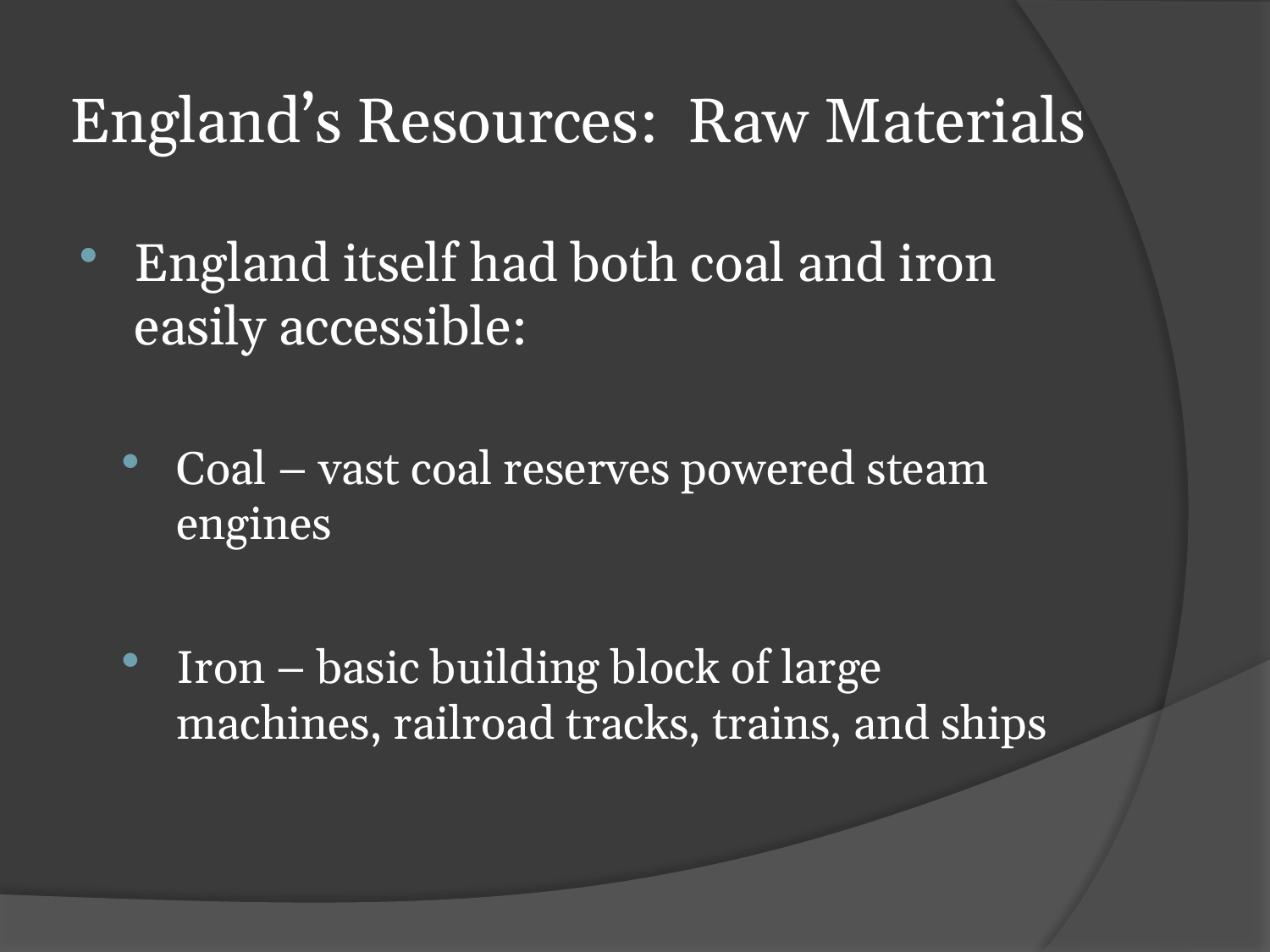

# England’s Resources:  Raw Materials
England itself had both coal and iron easily accessible:

Coal – vast coal reserves powered steam engines

Iron – basic building block of large machines, railroad tracks, trains, and ships